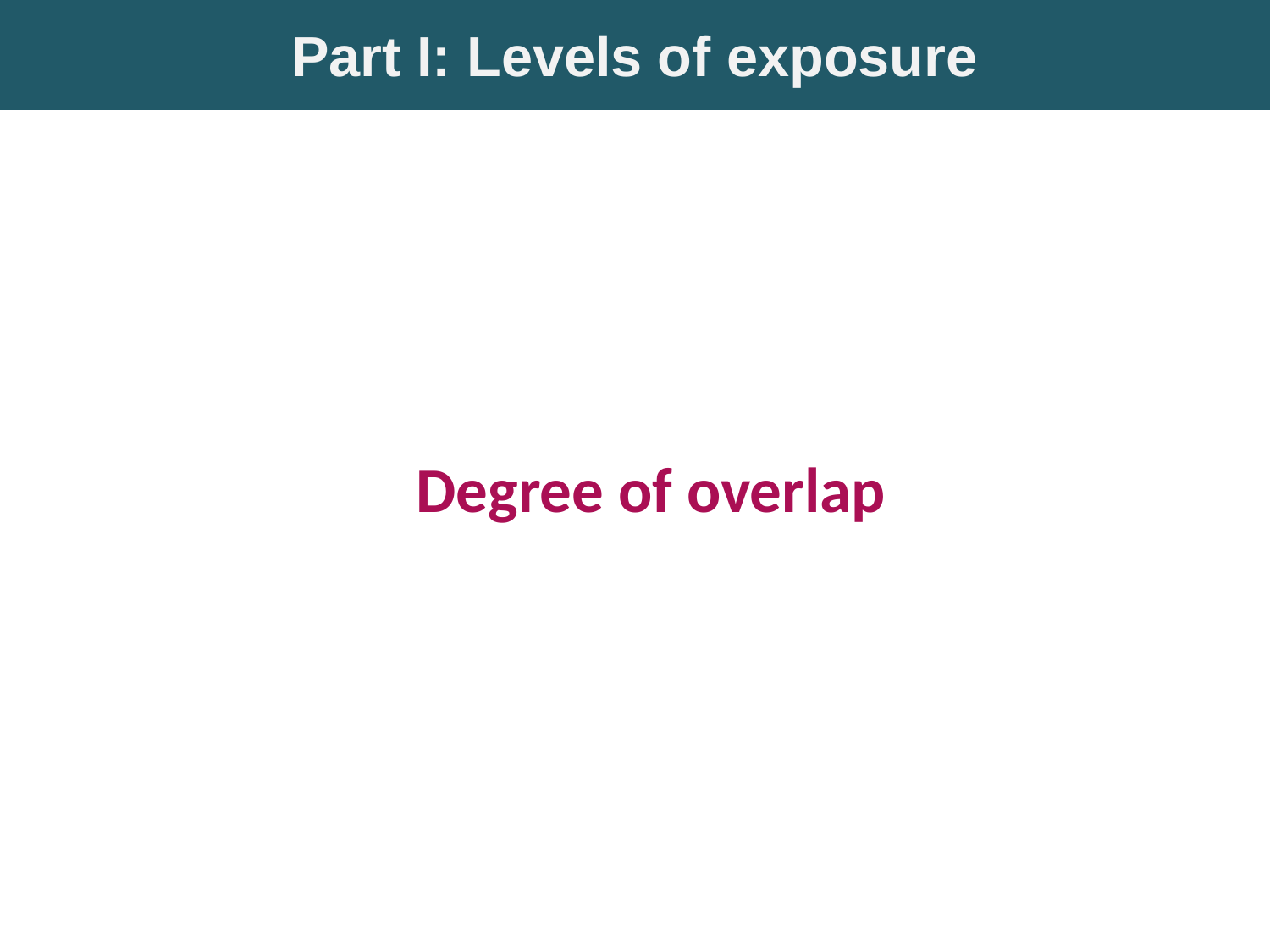

Part I: Levels of exposure
Degree of overlap